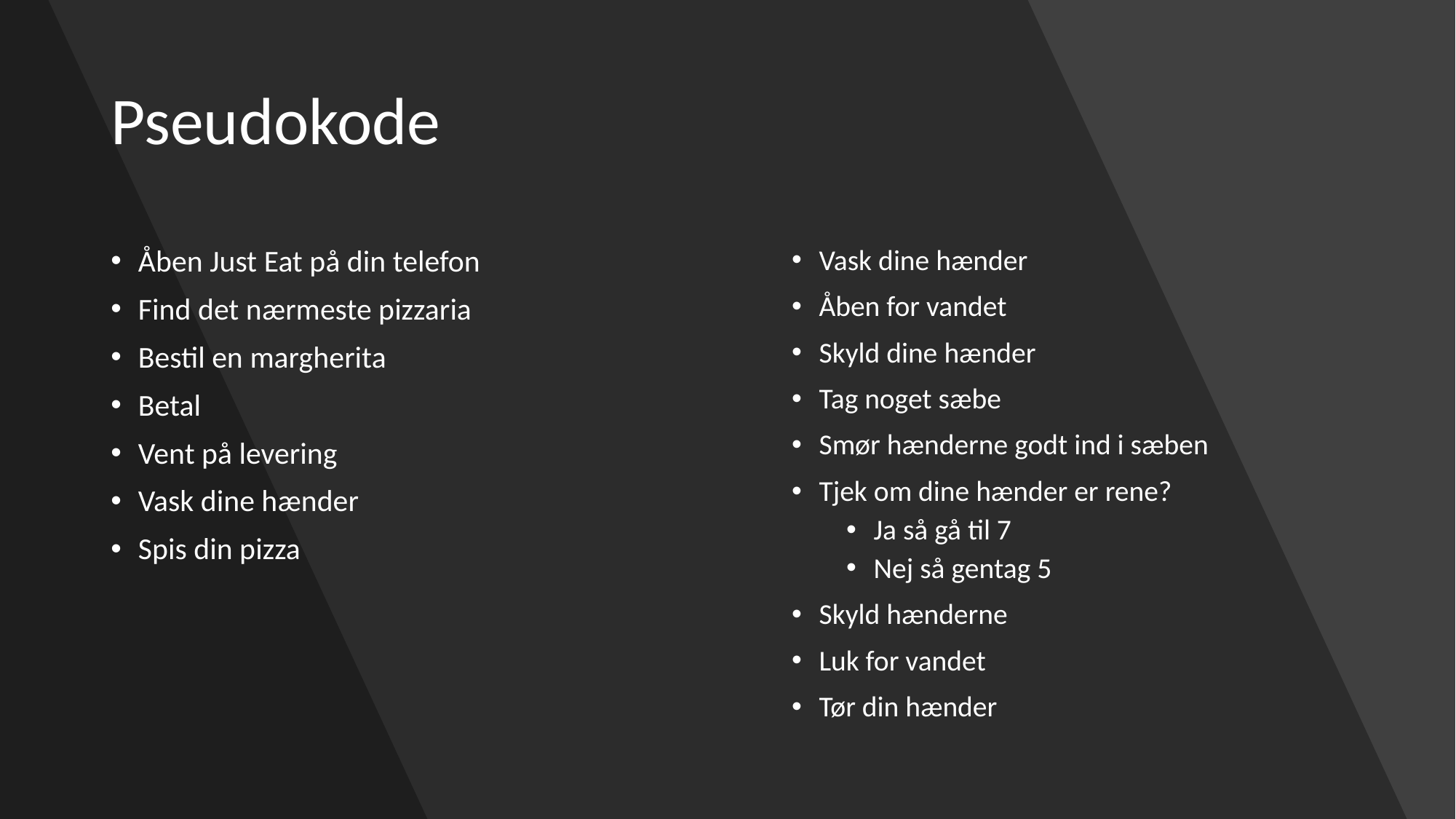

# Pseudokode
Åben Just Eat på din telefon
Find det nærmeste pizzaria
Bestil en margherita
Betal
Vent på levering
Vask dine hænder
Spis din pizza

Vask dine hænder
Åben for vandet
Skyld dine hænder
Tag noget sæbe
Smør hænderne godt ind i sæben
Tjek om dine hænder er rene?
Ja så gå til 7
Nej så gentag 5
Skyld hænderne
Luk for vandet
Tør din hænder